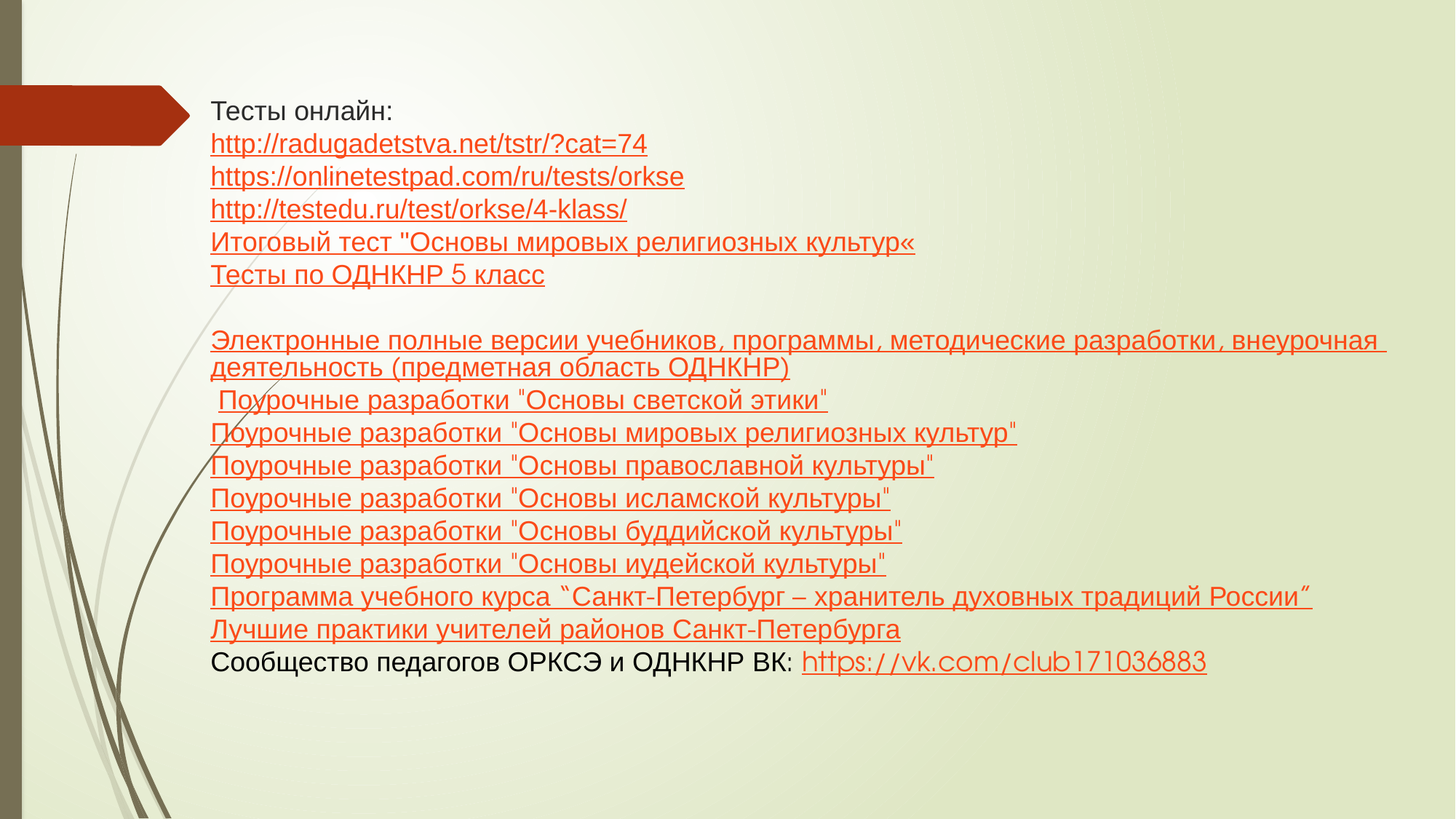

Тесты онлайн:
http://radugadetstva.net/tstr/?cat=74
https://onlinetestpad.com/ru/tests/orkse
http://testedu.ru/test/orkse/4-klass/
Итоговый тест "Основы мировых религиозных культур«
Тесты по ОДНКНР 5 класс
 Электронные полные версии учебников, программы, методические разработки, внеурочная деятельность (предметная область ОДНКНР)
 Поурочные разработки "Основы светской этики"
Поурочные разработки "Основы мировых религиозных культур"
Поурочные разработки "Основы православной культуры"
Поурочные разработки "Основы исламской культуры"
Поурочные разработки "Основы буддийской культуры"
Поурочные разработки "Основы иудейской культуры"
Программа учебного курса “Санкт-Петербург – хранитель духовных традиций России”
Лучшие практики учителей районов Санкт-Петербурга
Сообщество педагогов ОРКСЭ и ОДНКНР ВК: https://vk.com/club171036883